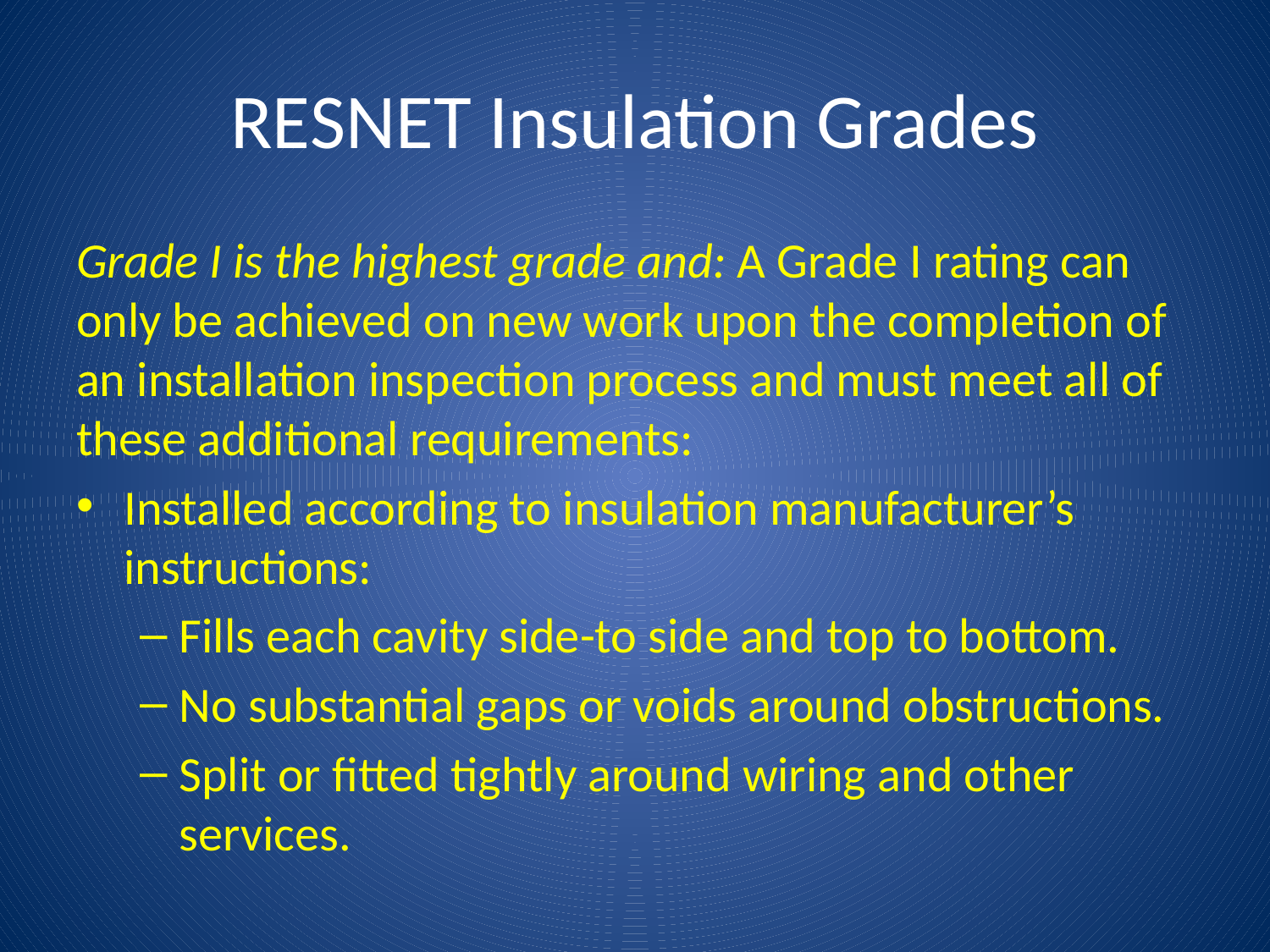

# RESNET Insulation Grades
Grade I is the highest grade and: A Grade I rating can only be achieved on new work upon the completion of an installation inspection process and must meet all of these additional requirements:
Installed according to insulation manufacturer’s instructions:
Fills each cavity side-to side and top to bottom.
No substantial gaps or voids around obstructions.
Split or fitted tightly around wiring and other services.